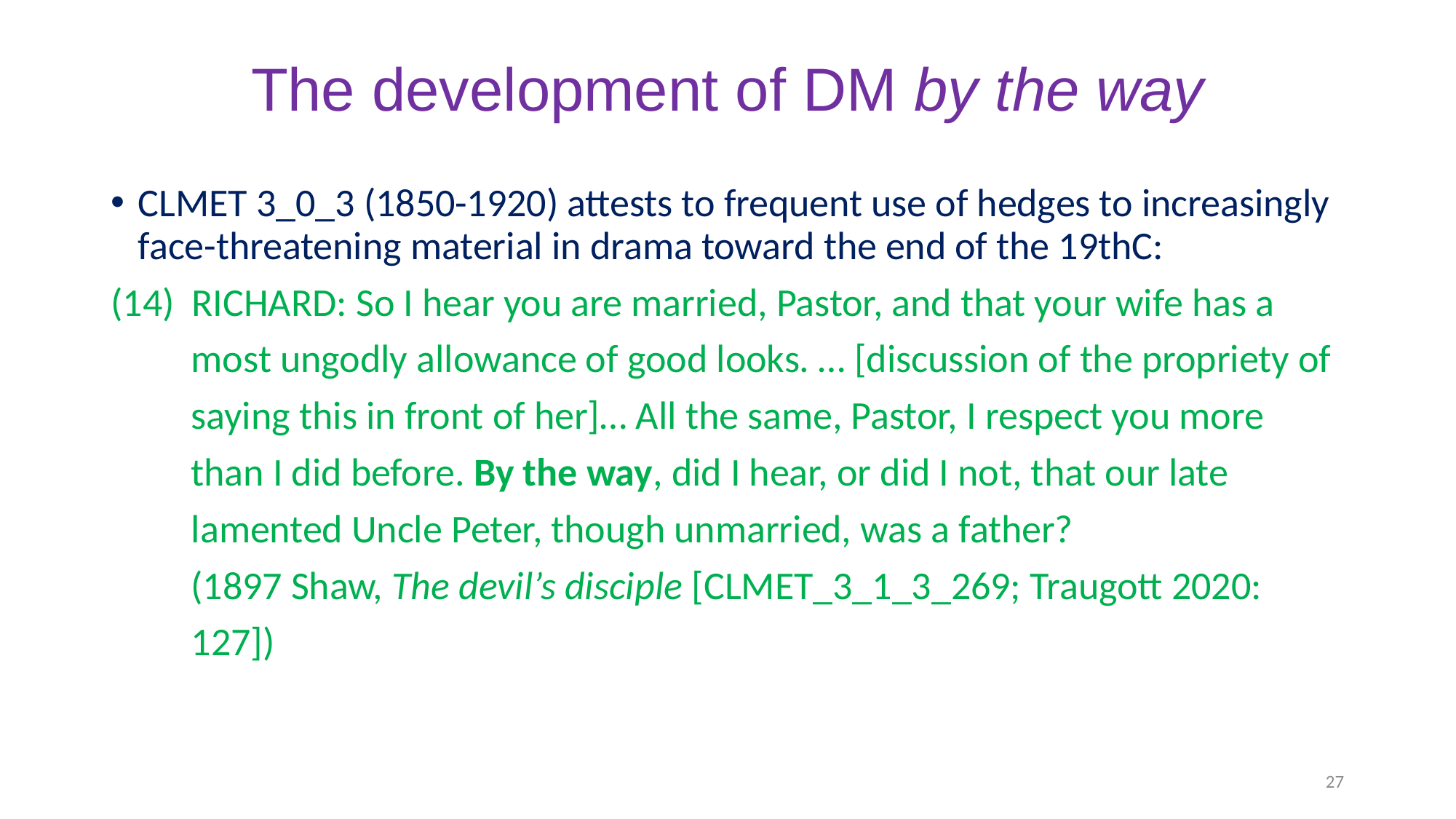

# The development of DM by the way
CLMET 3_0_3 (1850-1920) attests to frequent use of hedges to increasingly face-threatening material in drama toward the end of the 19thC:
(14)  RICHARD: So I hear you are married, Pastor, and that your wife has a
         most ungodly allowance of good looks. … [discussion of the propriety of
         saying this in front of her]… All the same, Pastor, I respect you more
         than I did before. By the way, did I hear, or did I not, that our late
         lamented Uncle Peter, though unmarried, was a father?
         (1897 Shaw, The devil’s disciple [CLMET_3_1_3_269; Traugott 2020:
         127])

27